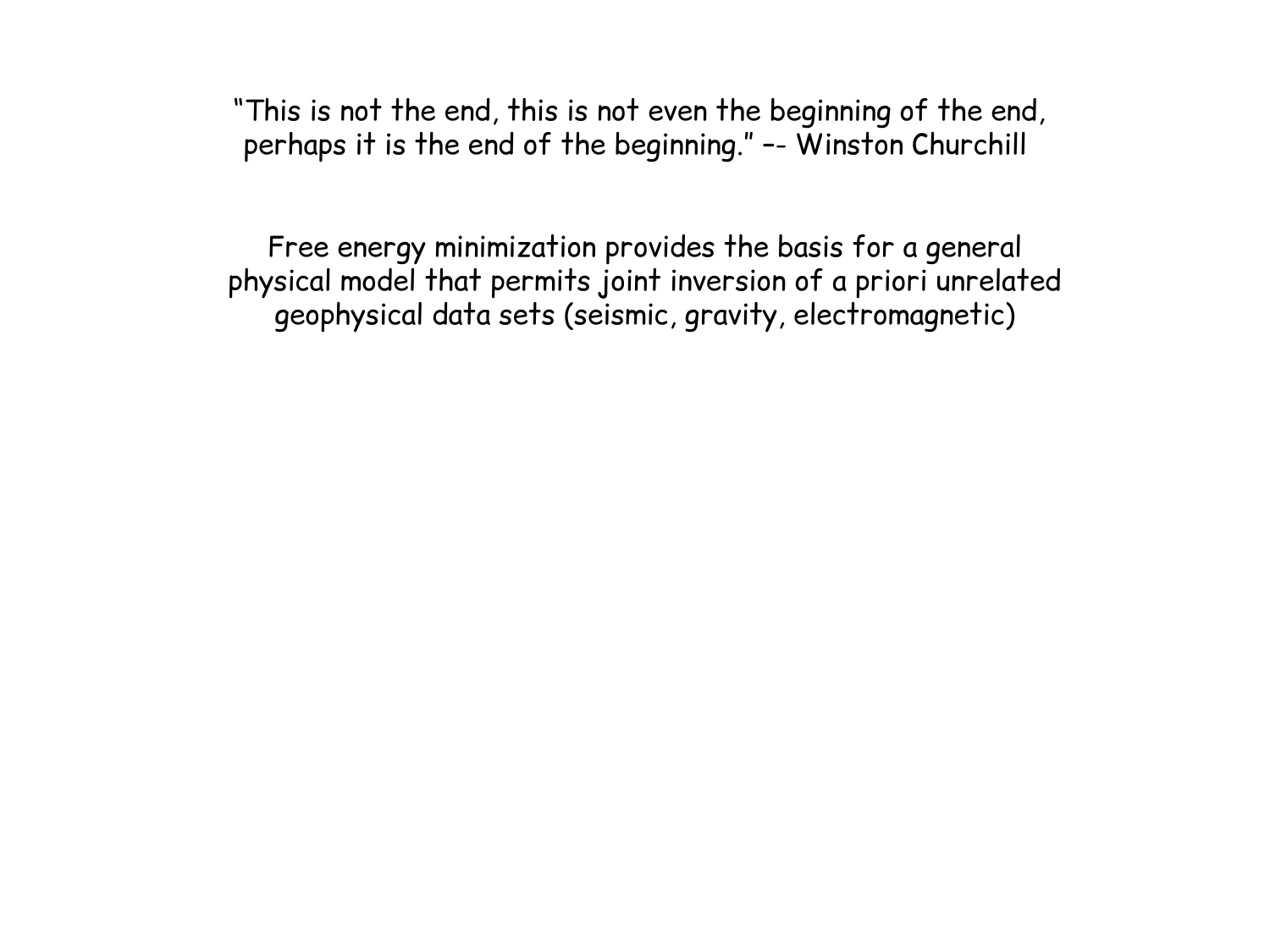

# “This is not the end, this is not even the beginning of the end, perhaps it is the end of the beginning.” –- Winston Churchill
Free energy minimization provides the basis for a general physical model that permits joint inversion of a priori unrelated geophysical data sets (seismic, gravity, electromagnetic)